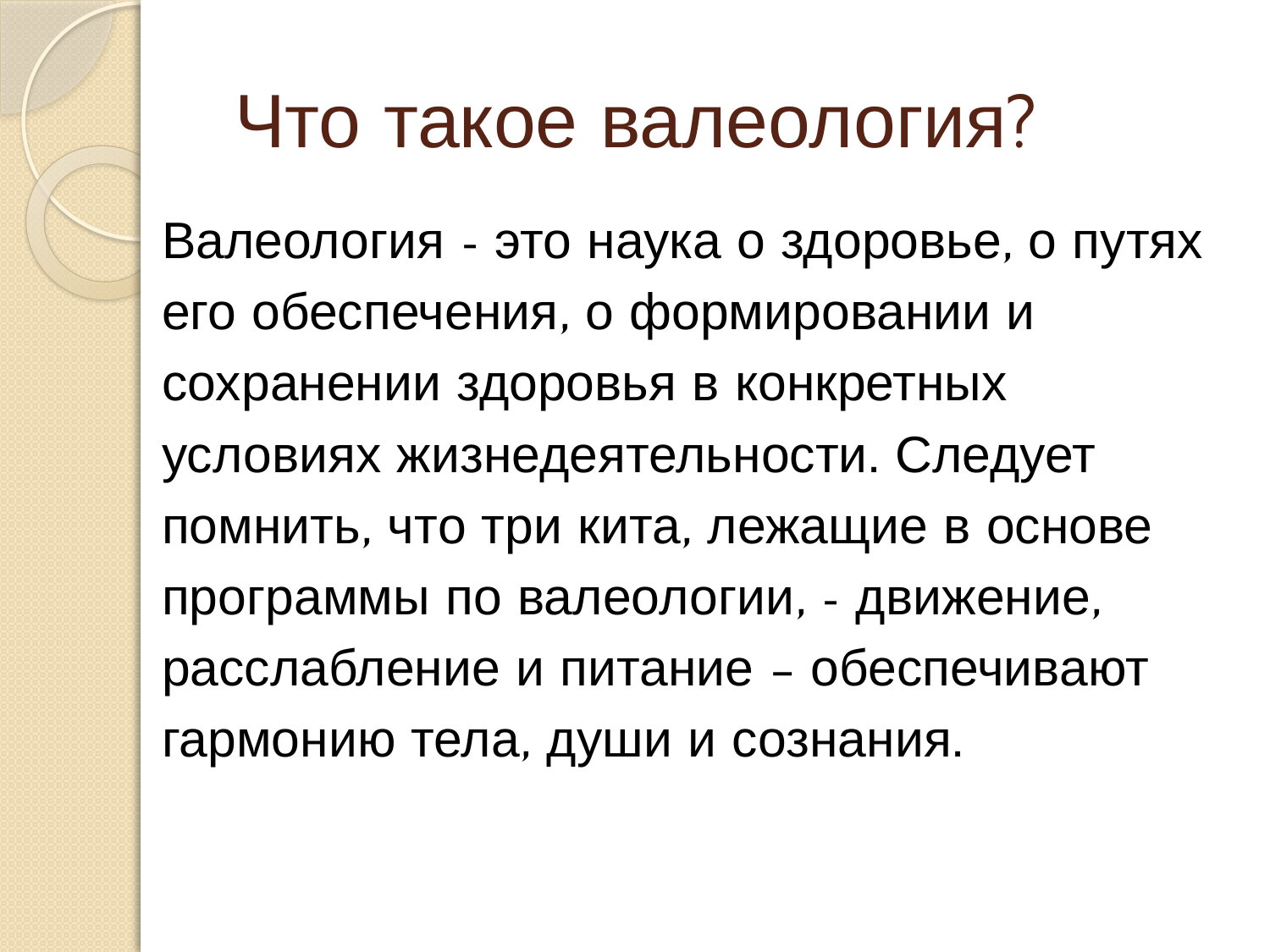

# Что такое валеология?
Валеология - это наука о здоровье, о путях
его обеспечения, о формировании и
сохранении здоровья в конкретных
условиях жизнедеятельности. Следует
помнить, что три кита, лежащие в основе
программы по валеологии, - движение,
расслабление и питание – обеспечивают
гармонию тела, души и сознания.